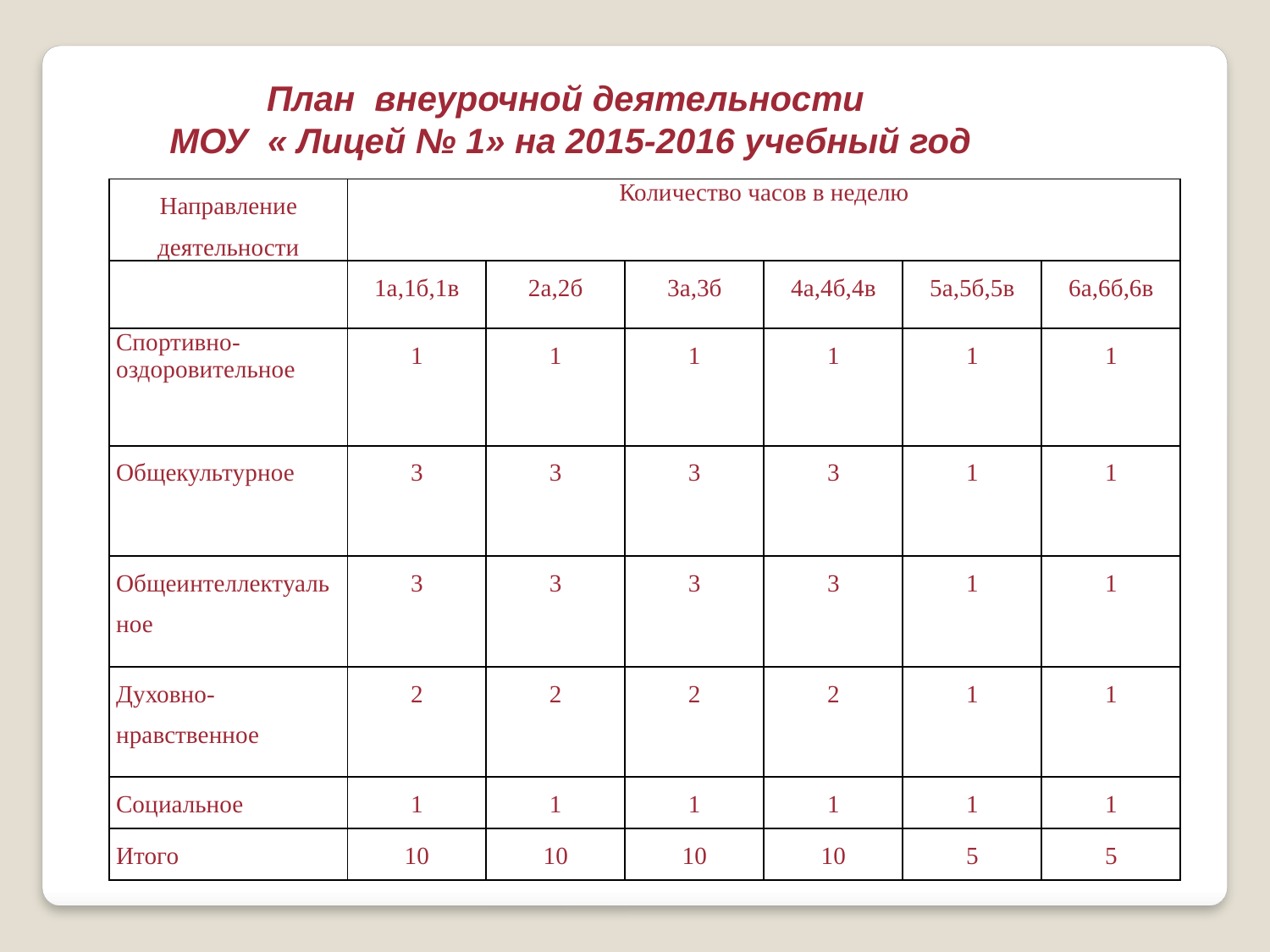

План  внеурочной деятельности
 МОУ  « Лицей № 1» на 2015-2016 учебный год

| Направление деятельности | Количество часов в неделю |  |  |  |  |  |
| --- | --- | --- | --- | --- | --- | --- |
|  | 1а,1б,1в | 2а,2б | 3а,3б | 4а,4б,4в | 5а,5б,5в | 6а,6б,6в |
| Спортивно-оздоровительное | 1 | 1 | 1 | 1 | 1 | 1 |
| Общекультурное | 3 | 3 | 3 | 3 | 1 | 1 |
| Общеинтеллектуальное | 3 | 3 | 3 | 3 | 1 | 1 |
| Духовно-нравственное | 2 | 2 | 2 | 2 | 1 | 1 |
| Социальное | 1 | 1 | 1 | 1 | 1 | 1 |
| Итого | 10 | 10 | 10 | 10 | 5 | 5 |